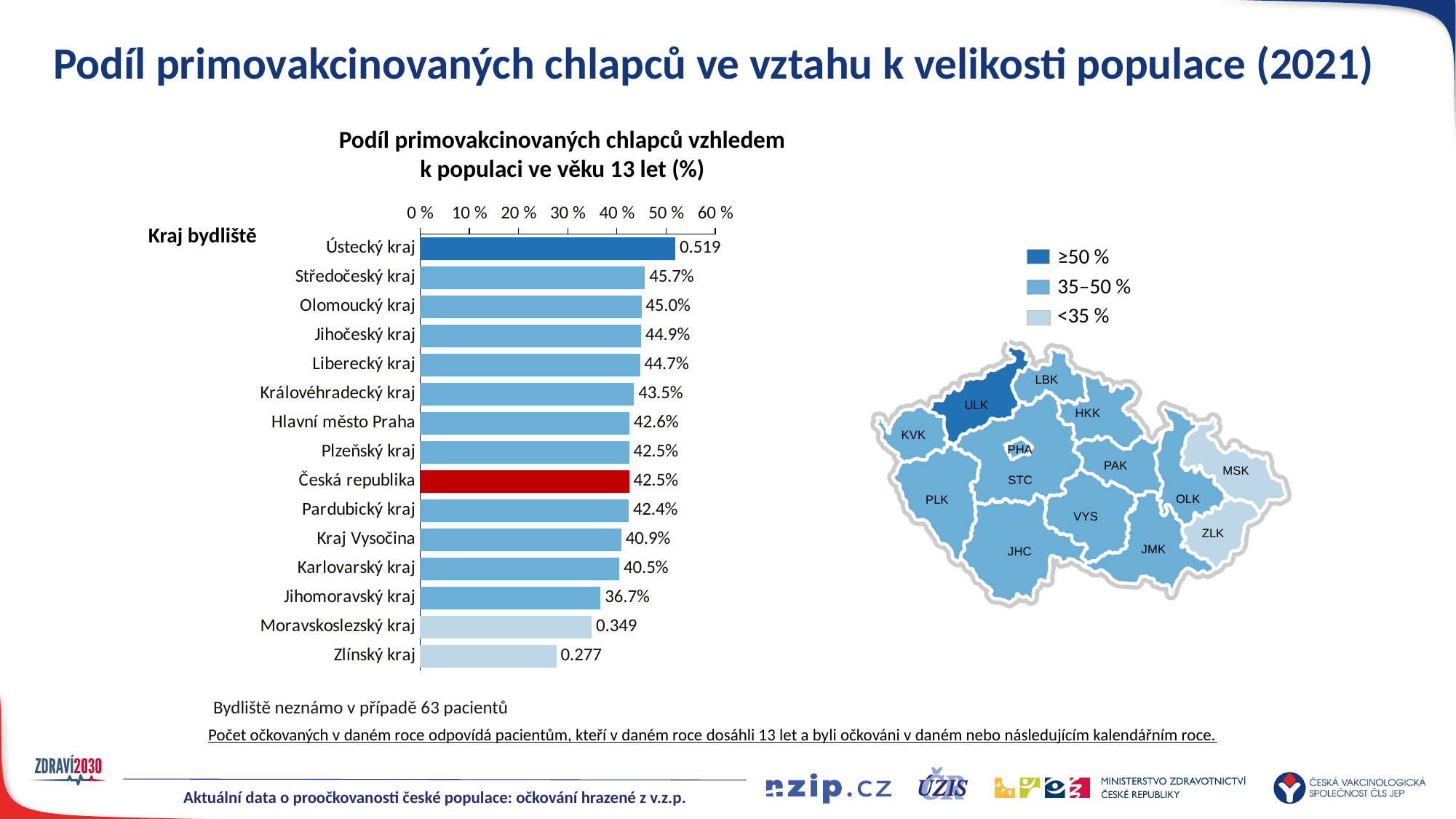

# Podíl primovakcinovaných chlapců ve vztahu k velikosti populace (2021)
Podíl primovakcinovaných chlapců vzhledem
k populaci ve věku 13 let (%)

### Chart

| Category | vyskyt | >70 | 60-70 |  <=60 |
|---|---|---|---|---|
| Ústecký kraj | None | 0.519 | None | None |
| Středočeský kraj | None | None | 0.457 | None |
| Olomoucký kraj | None | None | 0.45 | None |
| Jihočeský kraj | None | None | 0.449 | None |
| Liberecký kraj | None | None | 0.447 | None |
| Královéhradecký kraj | None | None | 0.435 | None |
| Hlavní město Praha | None | None | 0.426 | None |
| Plzeňský kraj | None | None | 0.425 | None |
| Česká republika | None | None | 0.425 | None |
| Pardubický kraj | None | None | 0.424 | None |
| Kraj Vysočina | None | None | 0.409 | None |
| Karlovarský kraj | None | None | 0.405 | None |
| Jihomoravský kraj | None | None | 0.367 | None |
| Moravskoslezský kraj | None | None | None | 0.349 |
| Zlínský kraj | None | None | None | 0.277 |
Kraj bydliště
≥50 %
35–50 %
<35 %

LBK

ULK

HKK

KVK

PHA

PAK
MSK

STC

OLK
PLK

VYS
ZLK
JMK
JHC
Bydliště neznámo v případě 63 pacientů
Počet očkovaných v daném roce odpovídá pacientům, kteří v daném roce dosáhli 13 let a byli očkováni v daném nebo následujícím kalendářním roce.